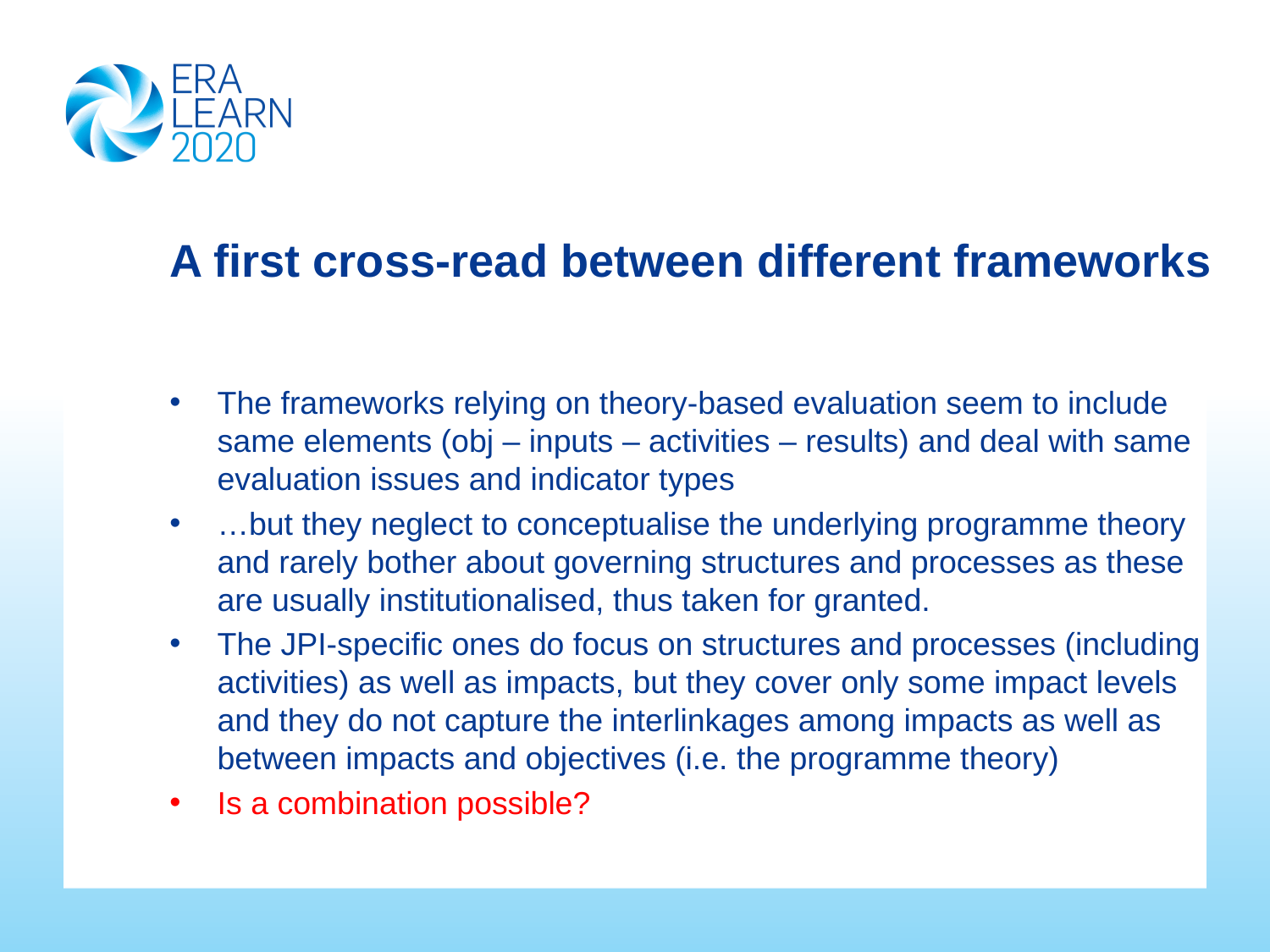

# A first cross-read between different frameworks
The frameworks relying on theory-based evaluation seem to include same elements (obj – inputs – activities – results) and deal with same evaluation issues and indicator types
…but they neglect to conceptualise the underlying programme theory and rarely bother about governing structures and processes as these are usually institutionalised, thus taken for granted.
The JPI-specific ones do focus on structures and processes (including activities) as well as impacts, but they cover only some impact levels and they do not capture the interlinkages among impacts as well as between impacts and objectives (i.e. the programme theory)
Is a combination possible?